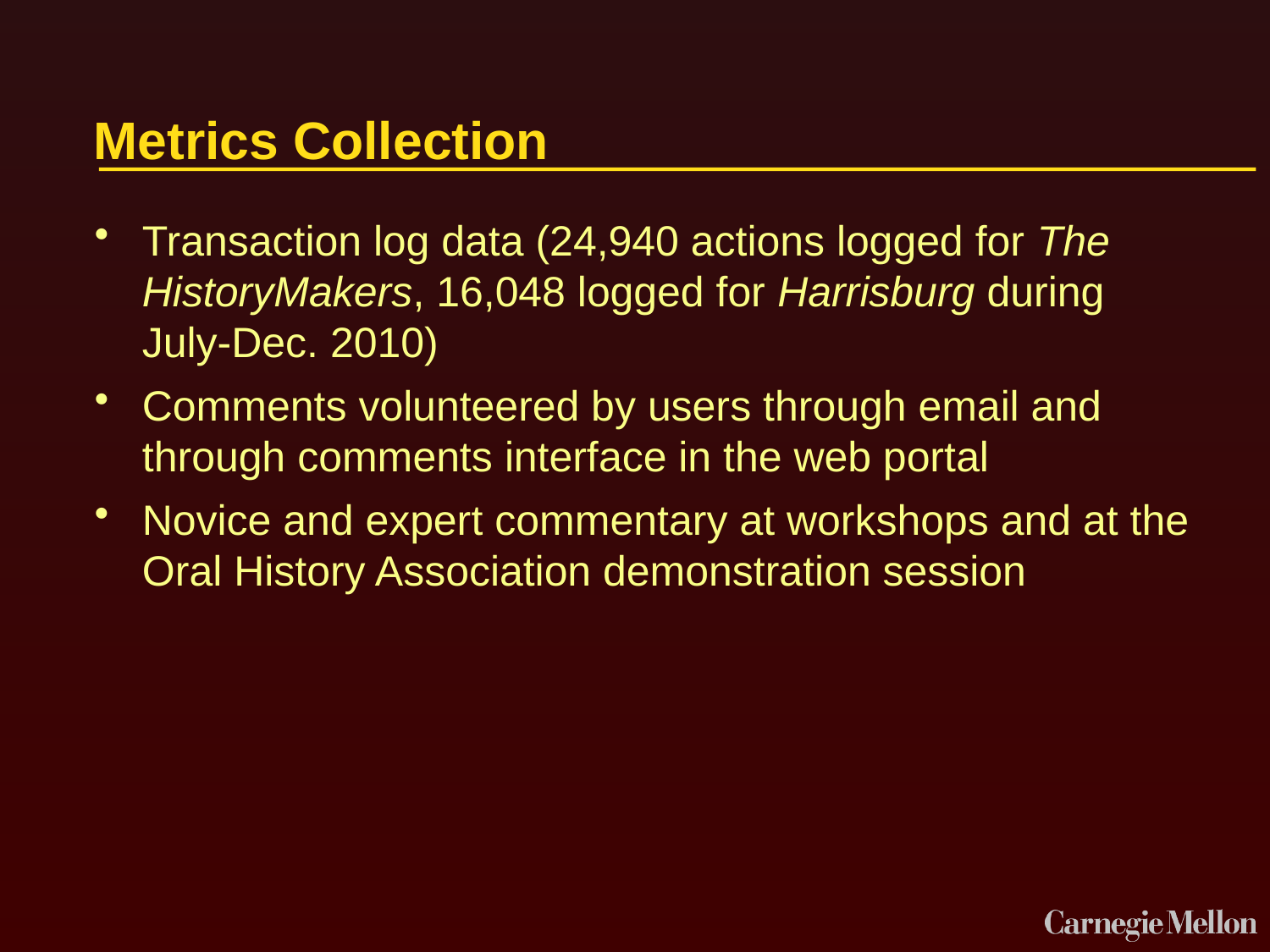

# Metrics Collection
Transaction log data (24,940 actions logged for The HistoryMakers, 16,048 logged for Harrisburg during July-Dec. 2010)
Comments volunteered by users through email and through comments interface in the web portal
Novice and expert commentary at workshops and at the Oral History Association demonstration session